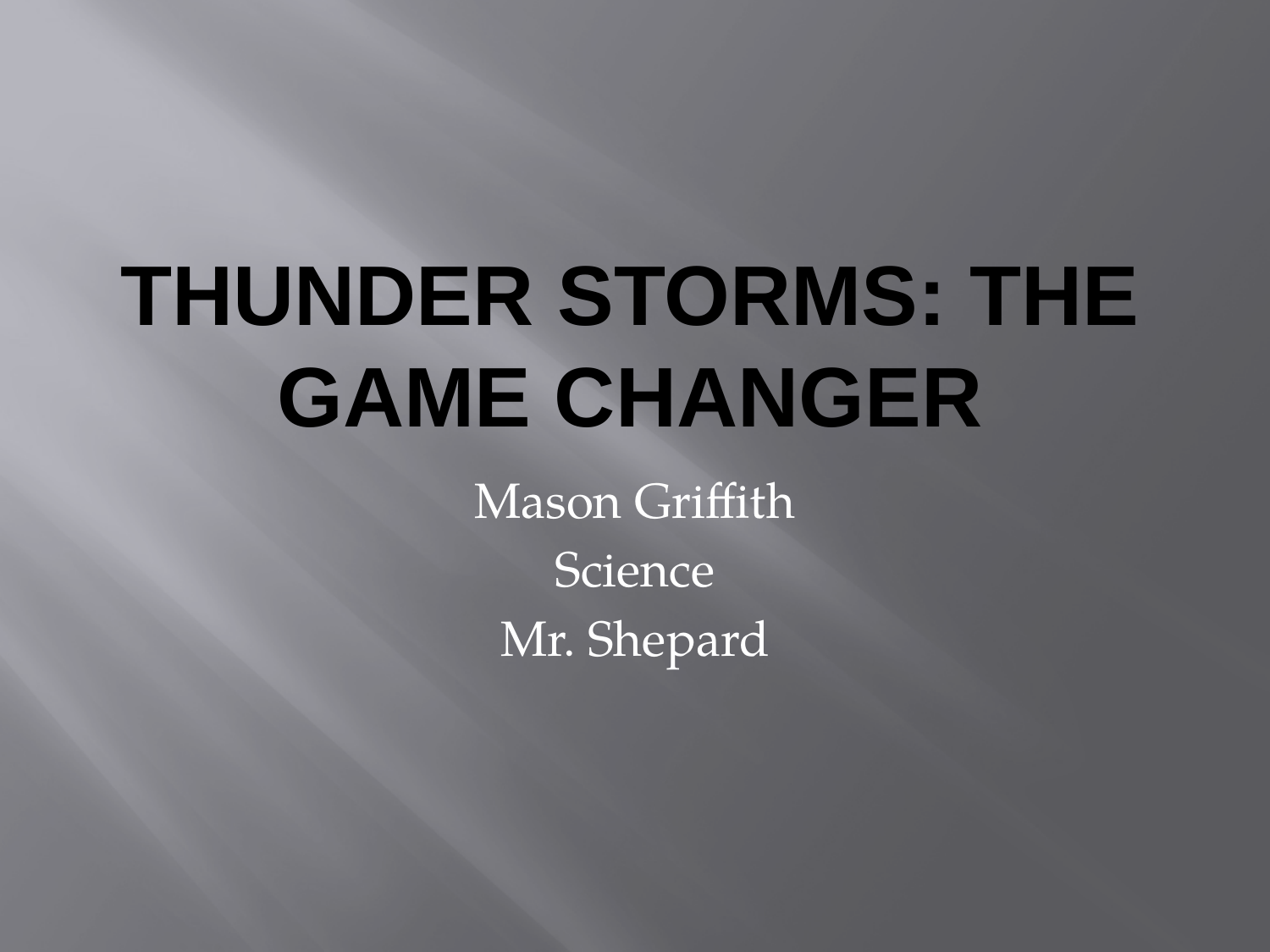

# Thunder Storms: The game changer
Mason Griffith
Science
Mr. Shepard